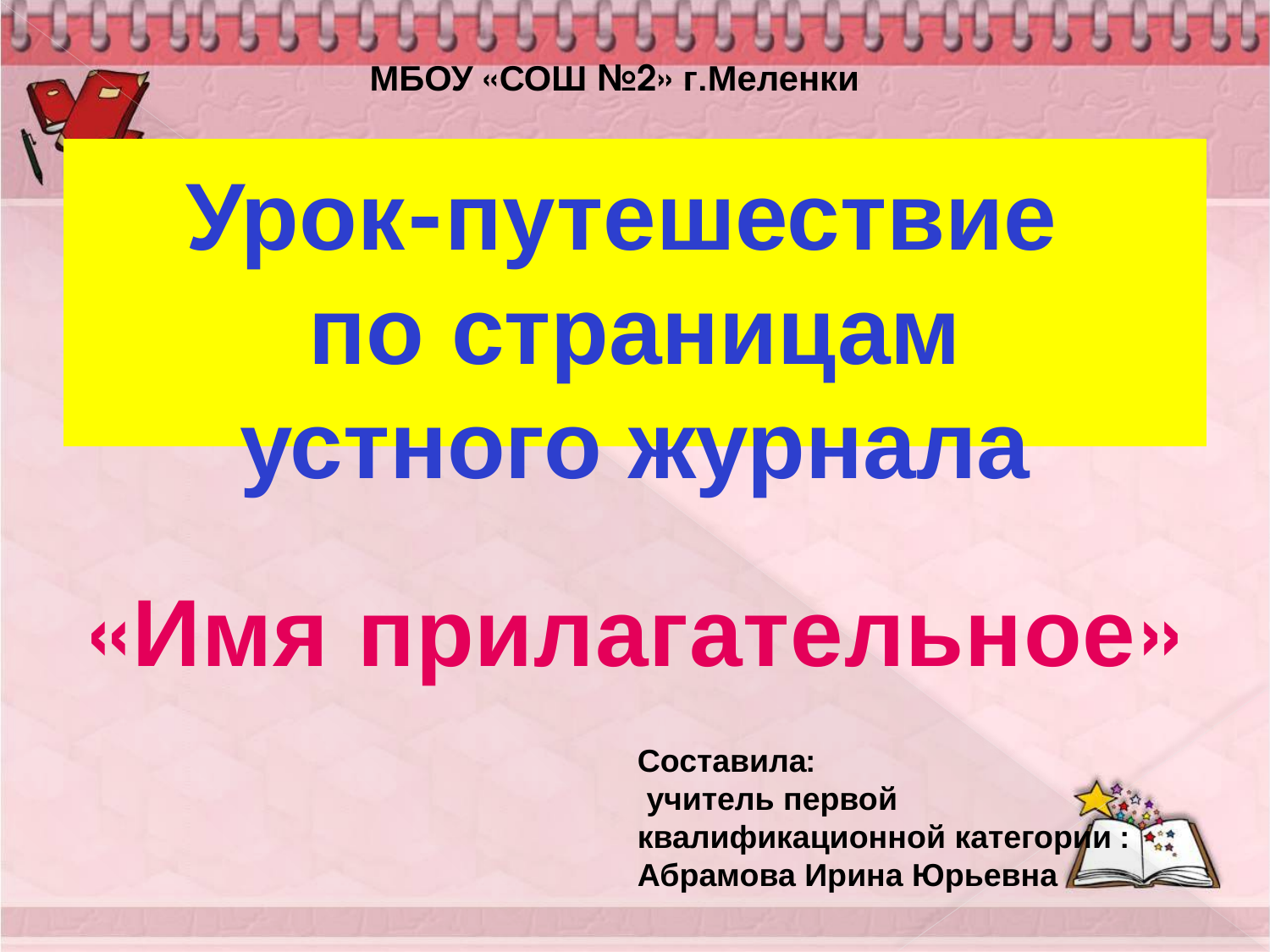

МБОУ «СОШ №2» г.Меленки
#
Урок-путешествие
по страницам устного журнала
«Имя прилагательное»
Составила:
 учитель первой квалификационной категории :
Абрамова Ирина Юрьевна